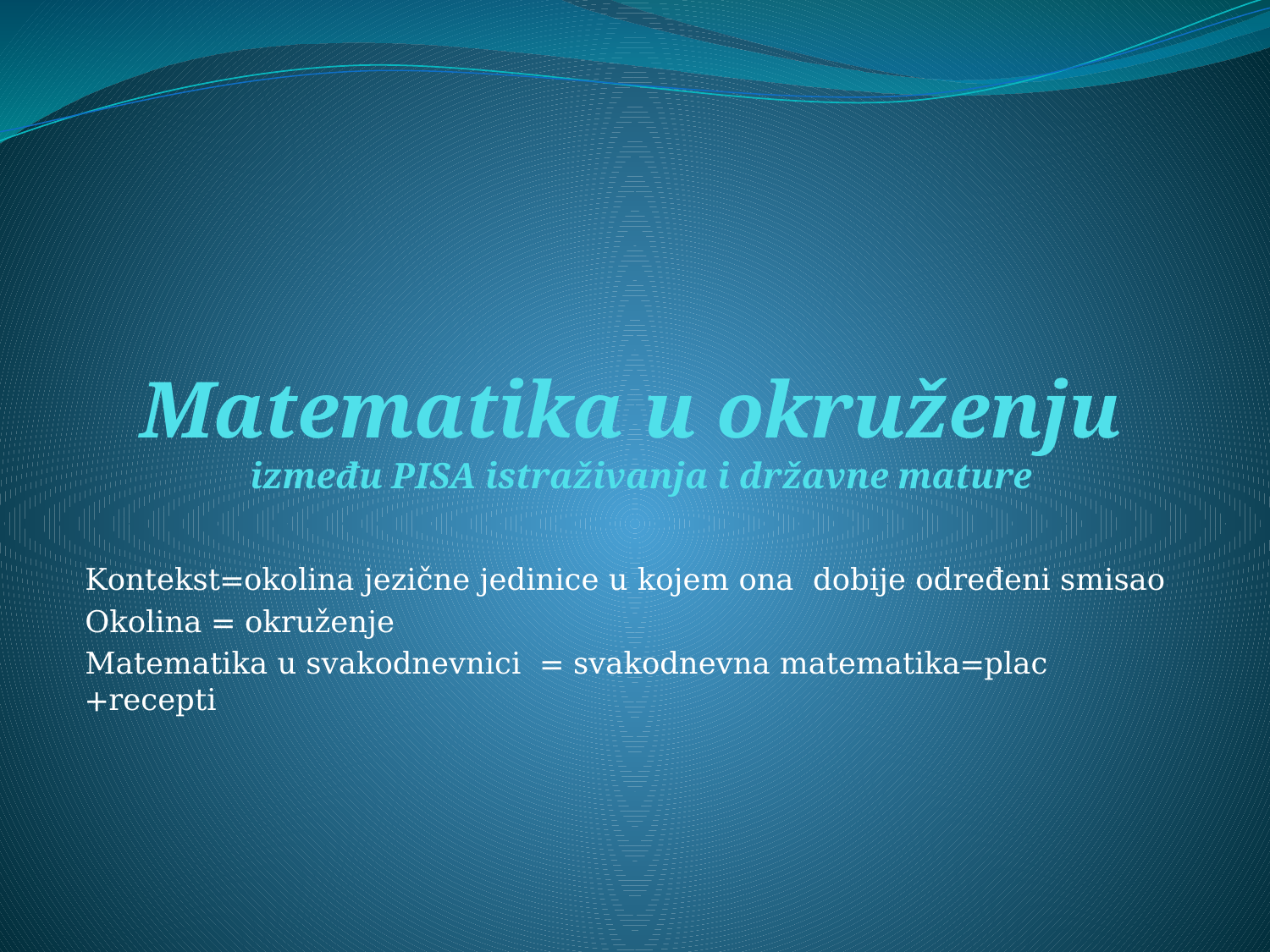

# Matematika u okruženju između PISA istraživanja i državne mature

Kontekst=okolina jezične jedinice u kojem ona  dobije određeni smisao
Okolina = okruženje
Matematika u svakodnevnici  = svakodnevna matematika=plac +recepti